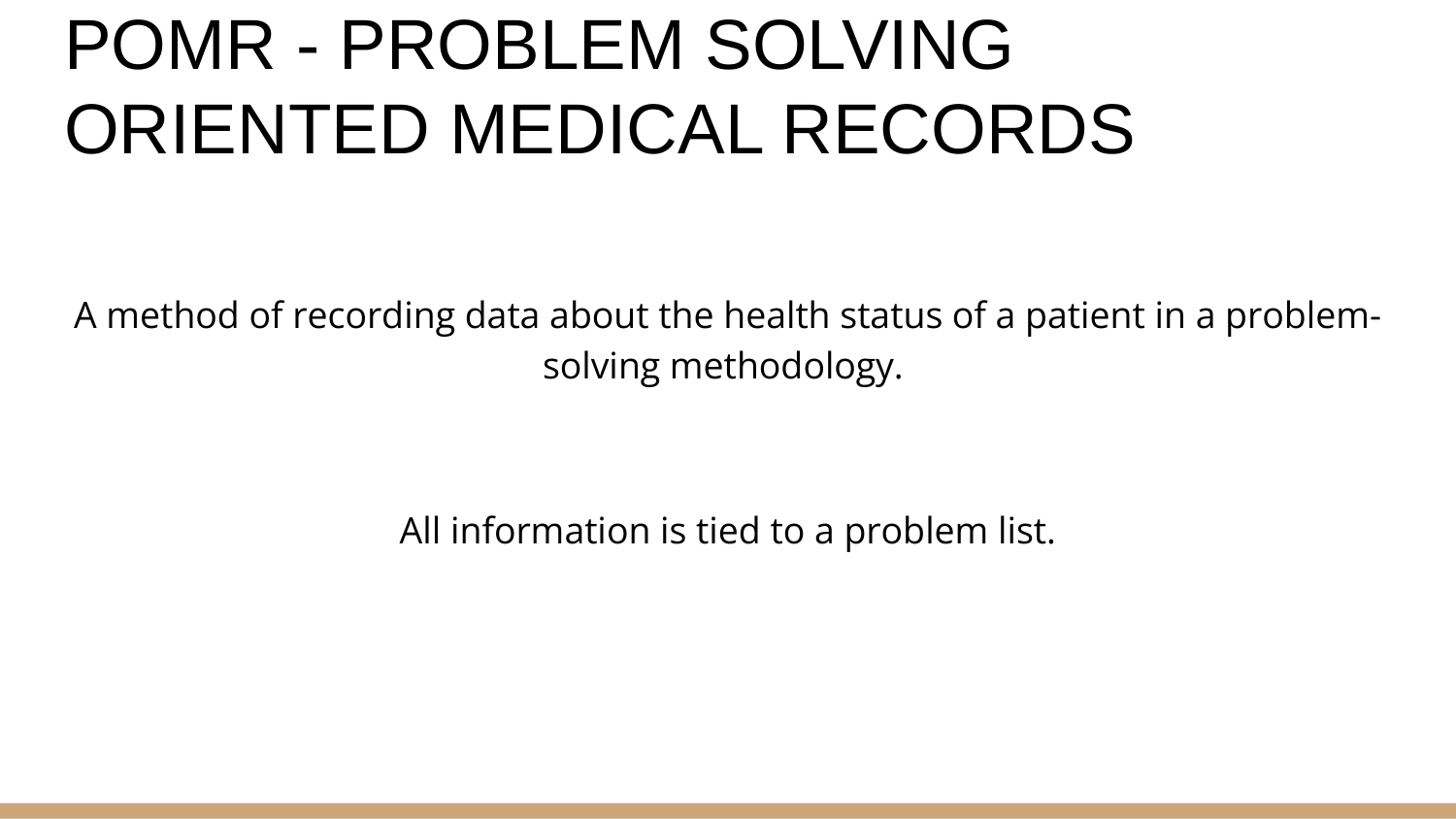

# POMR - PROBLEM SOLVING ORIENTED MEDICAL RECORDS

A method of recording data about the health status of a patient in a problem-solving methodology.

All information is tied to a problem list.